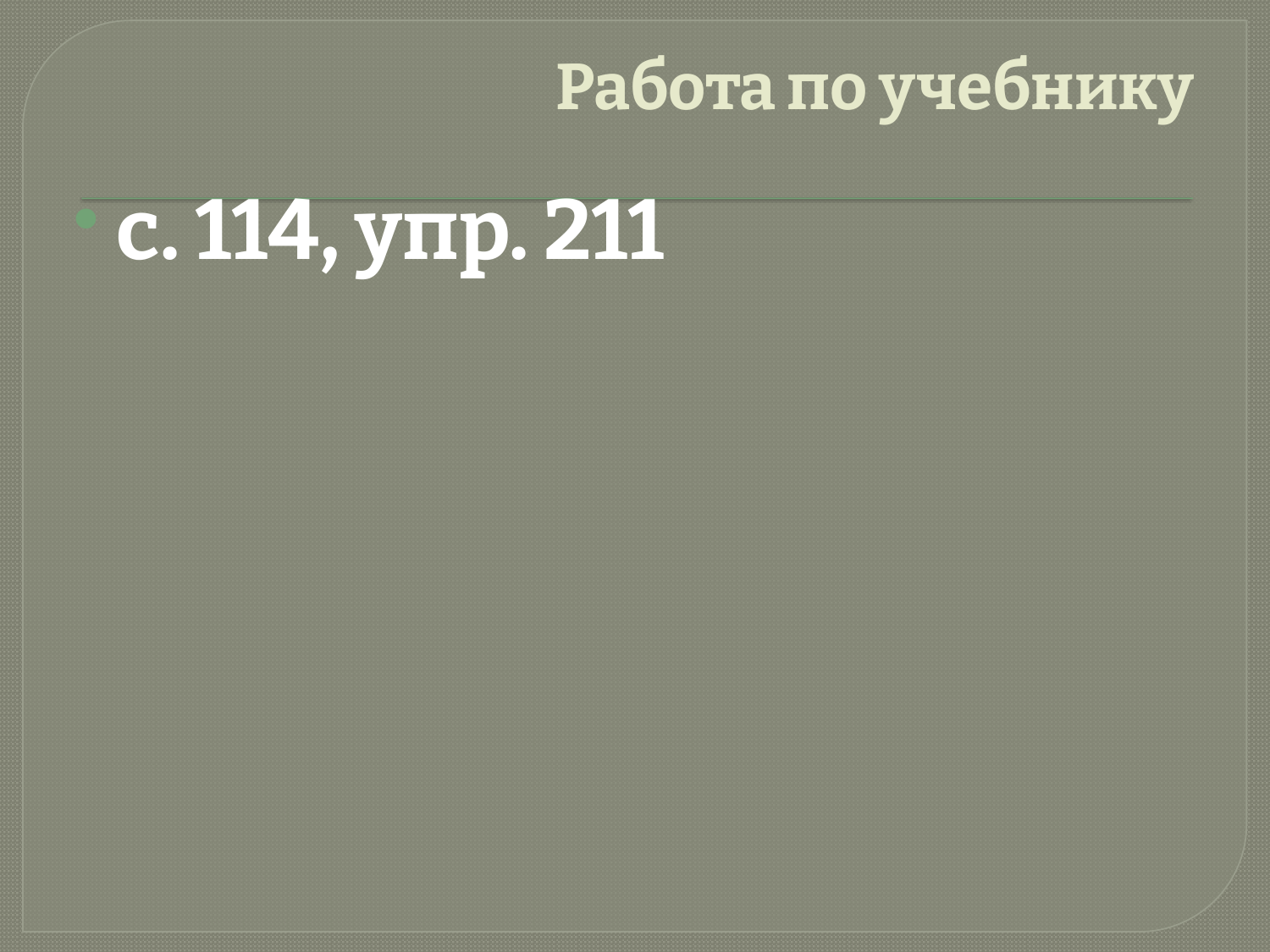

# Работа по учебнику
с. 114, упр. 211